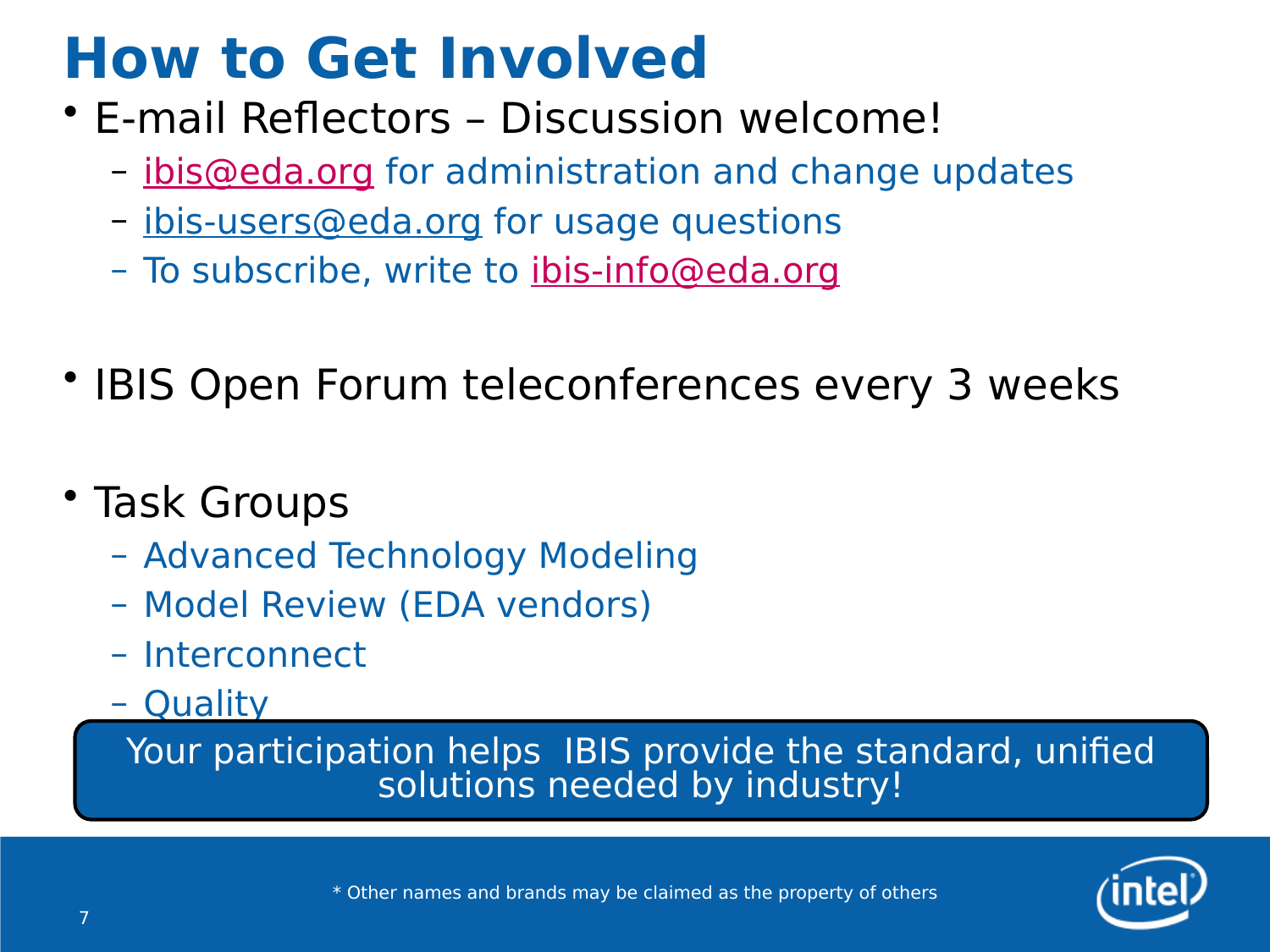

# How to Get Involved
E-mail Reflectors – Discussion welcome!
ibis@eda.org for administration and change updates
ibis-users@eda.org for usage questions
To subscribe, write to ibis-info@eda.org

IBIS Open Forum teleconferences every 3 weeks

Task Groups
Advanced Technology Modeling
Model Review (EDA vendors)
Interconnect
Quality

Your participation helps  IBIS provide the standard, unified solutions needed by industry!